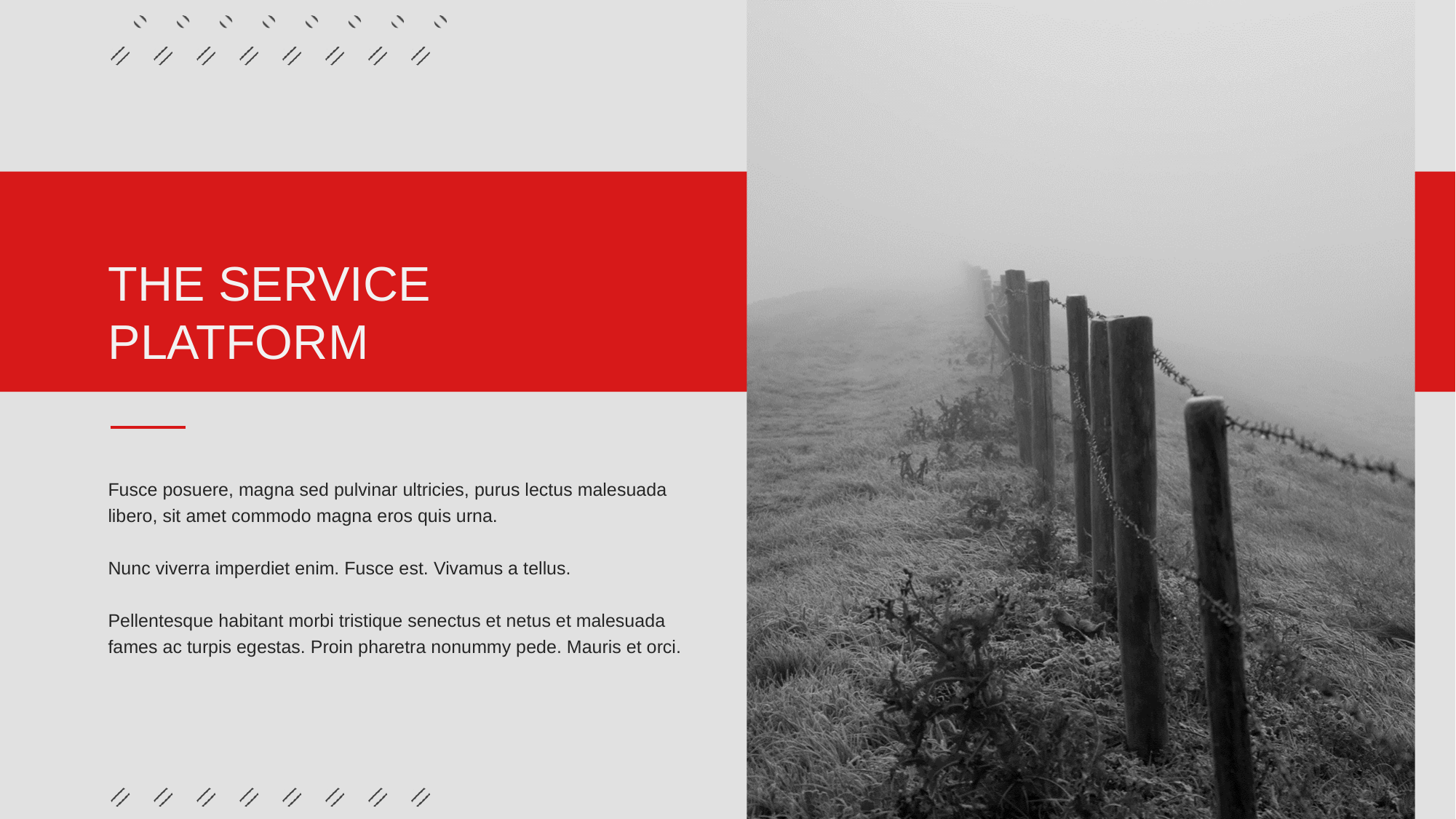

THE SERVICE PLATFORM
Fusce posuere, magna sed pulvinar ultricies, purus lectus malesuada libero, sit amet commodo magna eros quis urna.

Nunc viverra imperdiet enim. Fusce est. Vivamus a tellus.

Pellentesque habitant morbi tristique senectus et netus et malesuada fames ac turpis egestas. Proin pharetra nonummy pede. Mauris et orci.